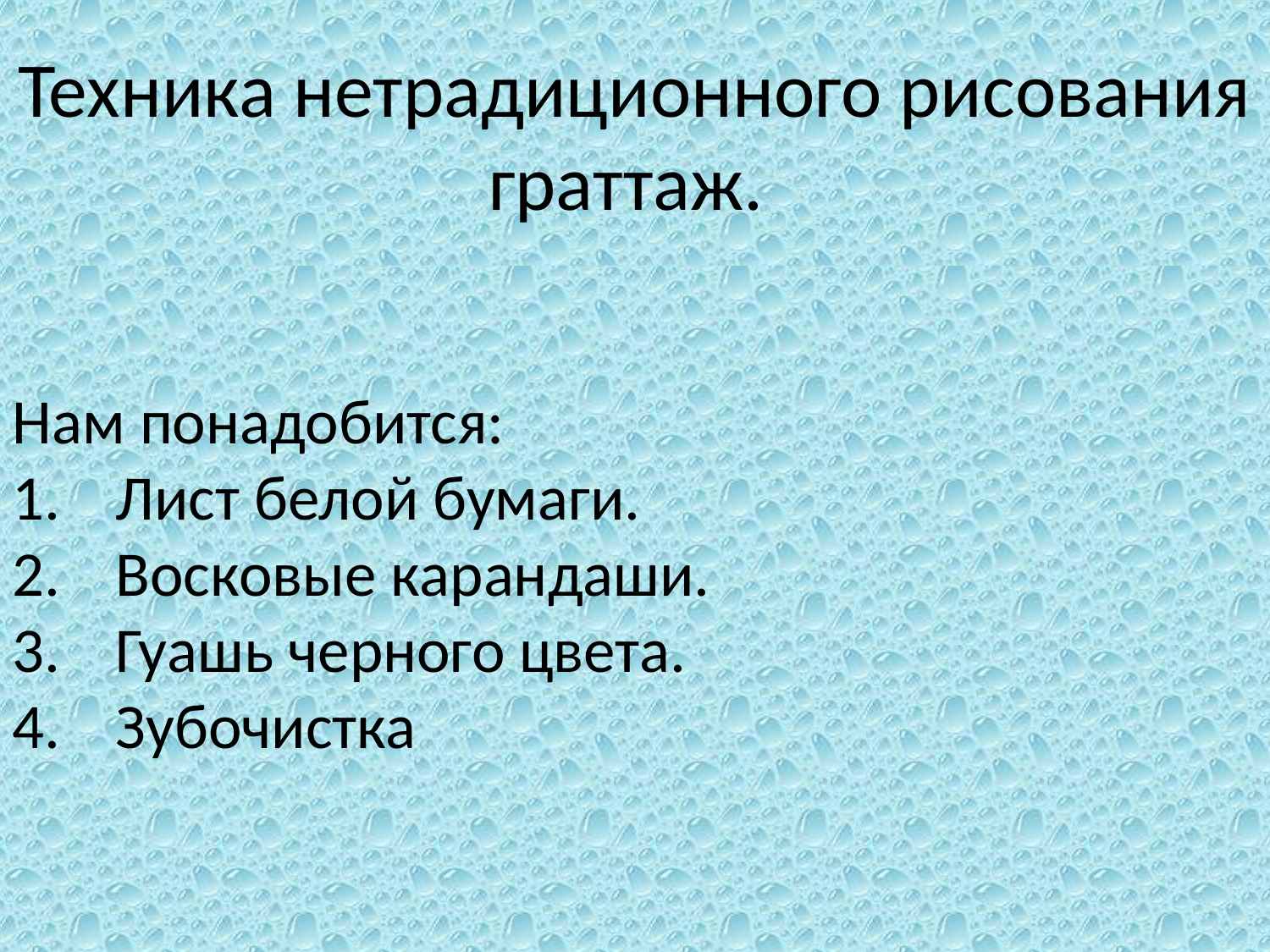

# Техника нетрадиционного рисования граттаж.
Нам понадобится:
Лист белой бумаги.
Восковые карандаши.
Гуашь черного цвета.
Зубочистка